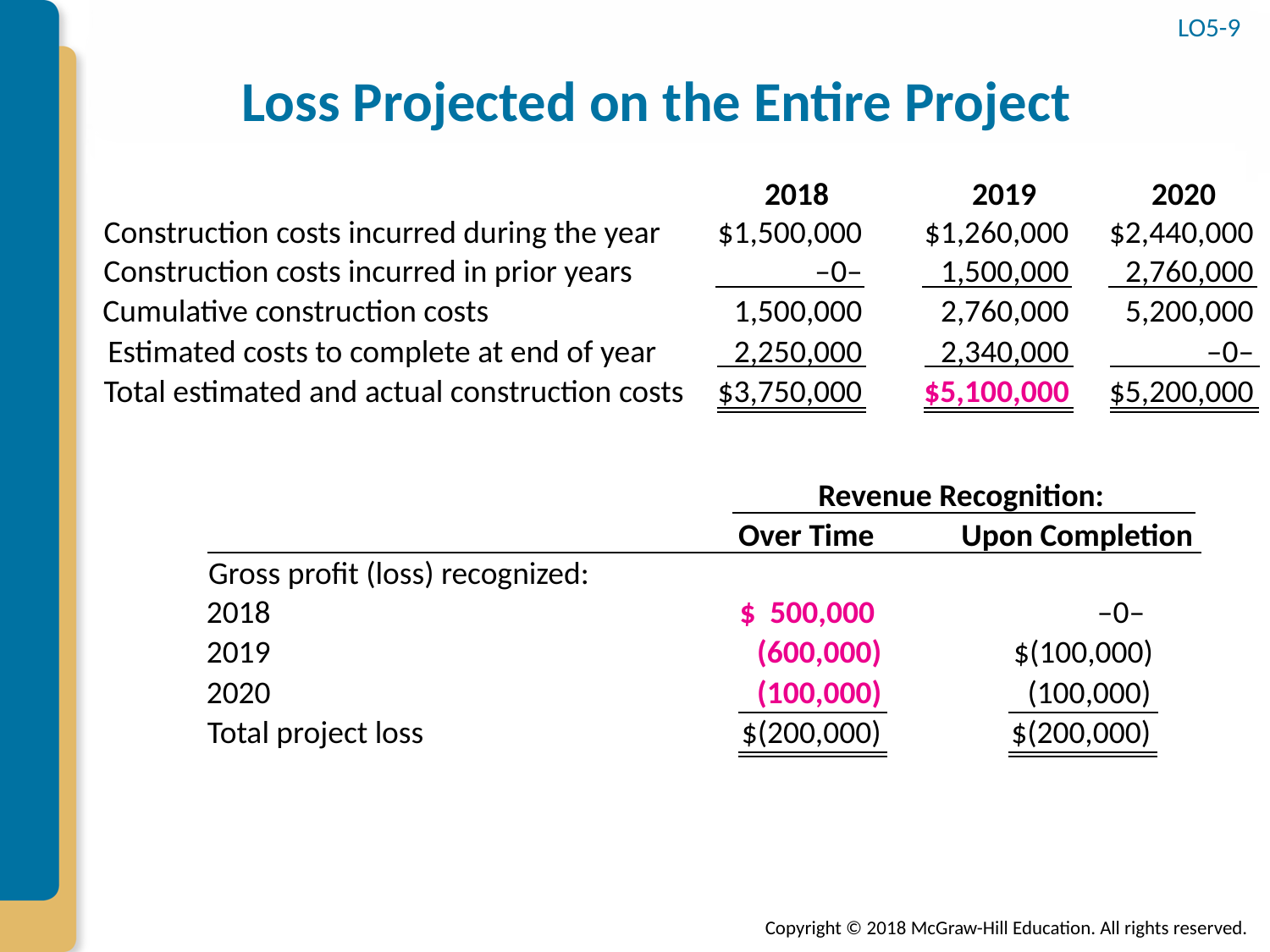

LO5-9
# Loss Projected on the Entire Project
2018
2019
2020
Construction costs incurred during the year
$1,500,000
$1,260,000
$2,440,000
Construction costs incurred in prior years
–0–
1,500,000
2,760,000
Cumulative construction costs
1,500,000
2,760,000
5,200,000
Estimated costs to complete at end of year
2,250,000
2,340,000
–0–
Total estimated and actual construction costs
$3,750,000
$5,100,000
$5,200,000
Revenue Recognition:
Over Time
Upon Completion
Gross profit (loss) recognized:
–0–
2018
$  500,000
2019
(600,000)
$(100,000)
2020
(100,000)
(100,000)
Total project loss
$(200,000)
$(200,000)